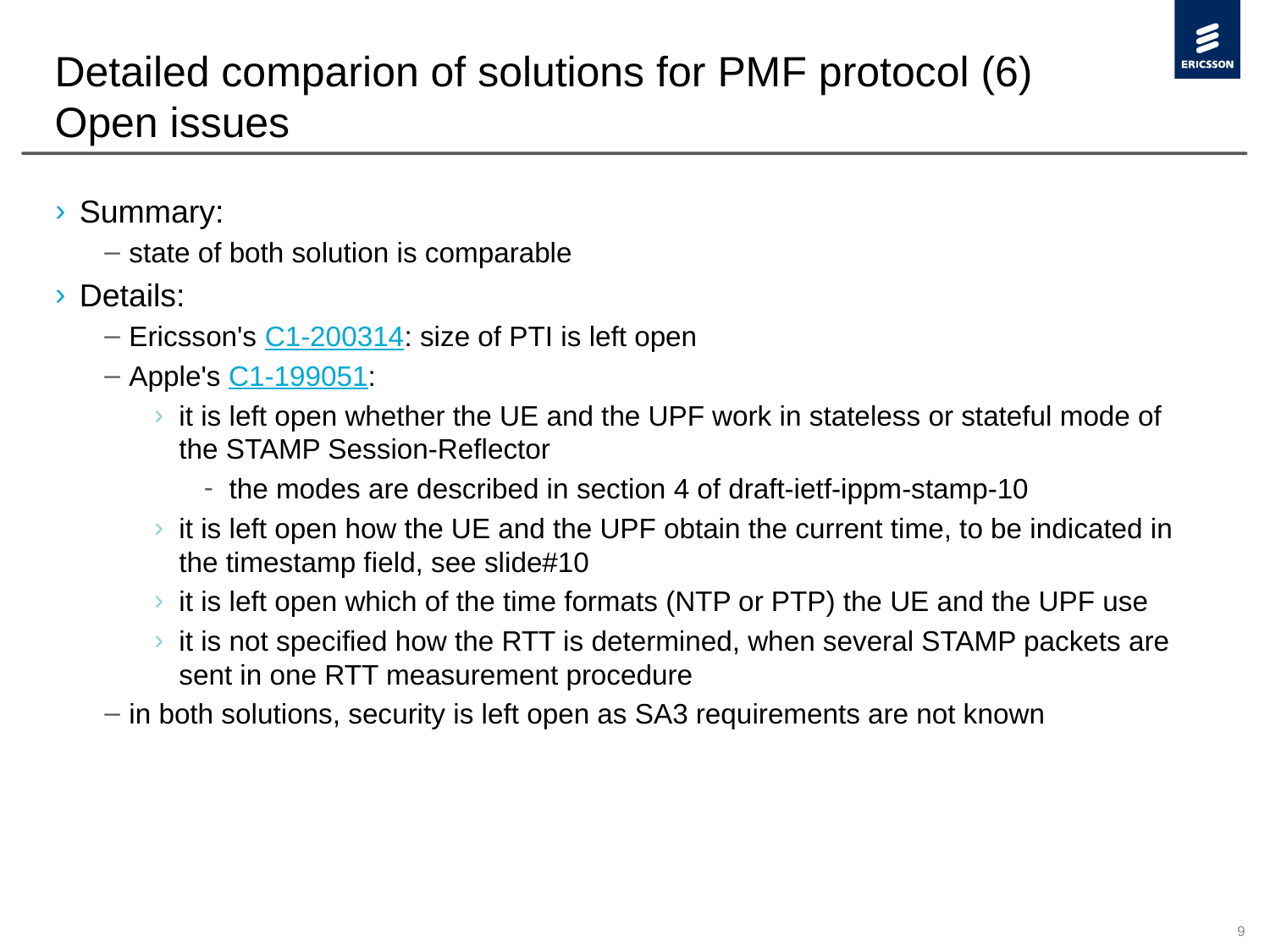

# Detailed comparion of solutions for PMF protocol (6) Open issues
Summary:
state of both solution is comparable
Details:
Ericsson's C1-200314: size of PTI is left open
Apple's C1-199051:
it is left open whether the UE and the UPF work in stateless or stateful mode of the STAMP Session-Reflector
the modes are described in section 4 of draft-ietf-ippm-stamp-10
it is left open how the UE and the UPF obtain the current time, to be indicated in the timestamp field, see slide#10
it is left open which of the time formats (NTP or PTP) the UE and the UPF use
it is not specified how the RTT is determined, when several STAMP packets are sent in one RTT measurement procedure
in both solutions, security is left open as SA3 requirements are not known